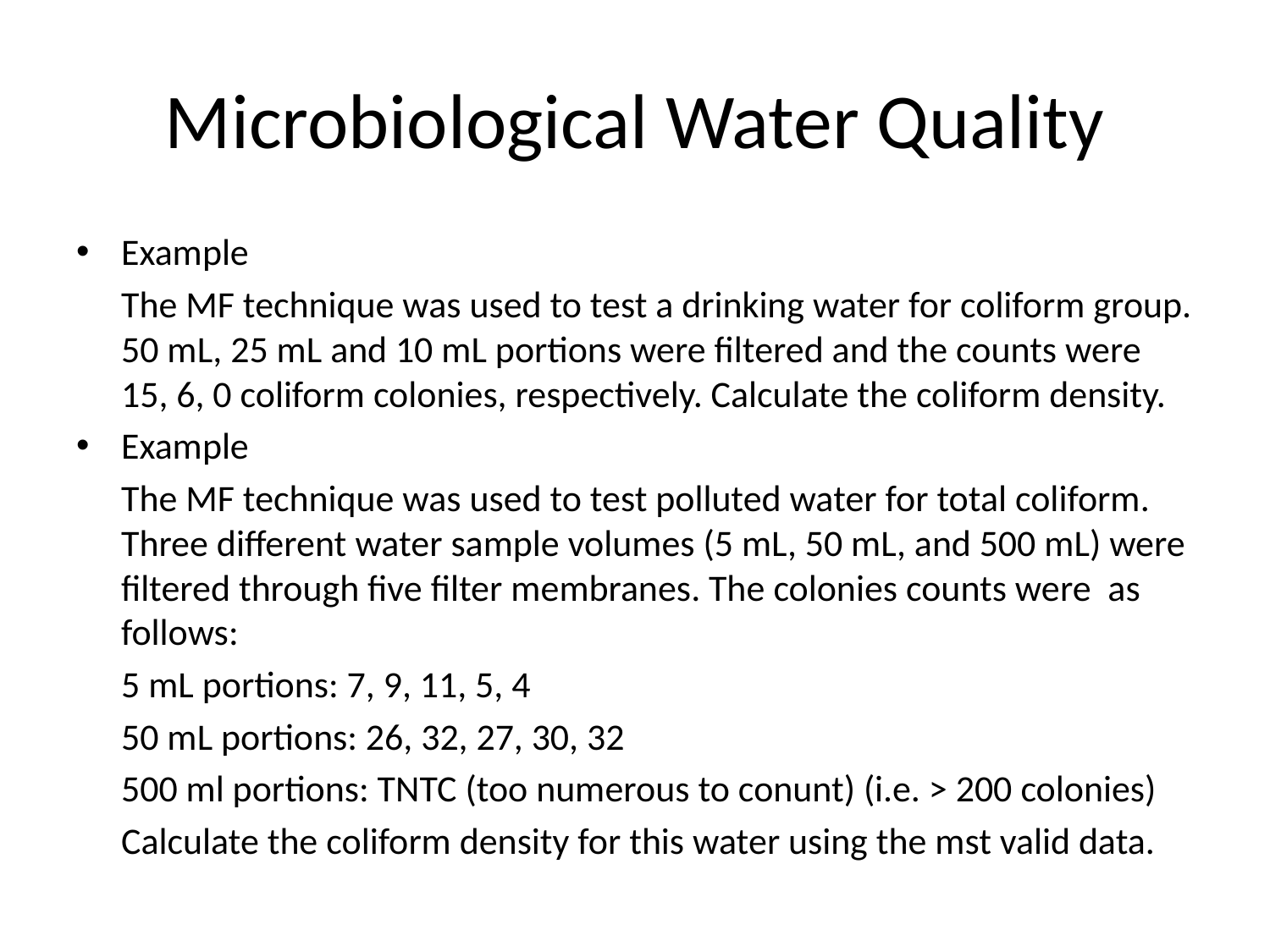

# Microbiological Water Quality
Example
	The MF technique was used to test a drinking water for coliform group. 50 mL, 25 mL and 10 mL portions were filtered and the counts were 15, 6, 0 coliform colonies, respectively. Calculate the coliform density.
Example
	The MF technique was used to test polluted water for total coliform. Three different water sample volumes (5 mL, 50 mL, and 500 mL) were filtered through five filter membranes. The colonies counts were  as follows:
	5 mL portions: 7, 9, 11, 5, 4
	50 mL portions: 26, 32, 27, 30, 32
	500 ml portions: TNTC (too numerous to conunt) (i.e. > 200 colonies)
	Calculate the coliform density for this water using the mst valid data.